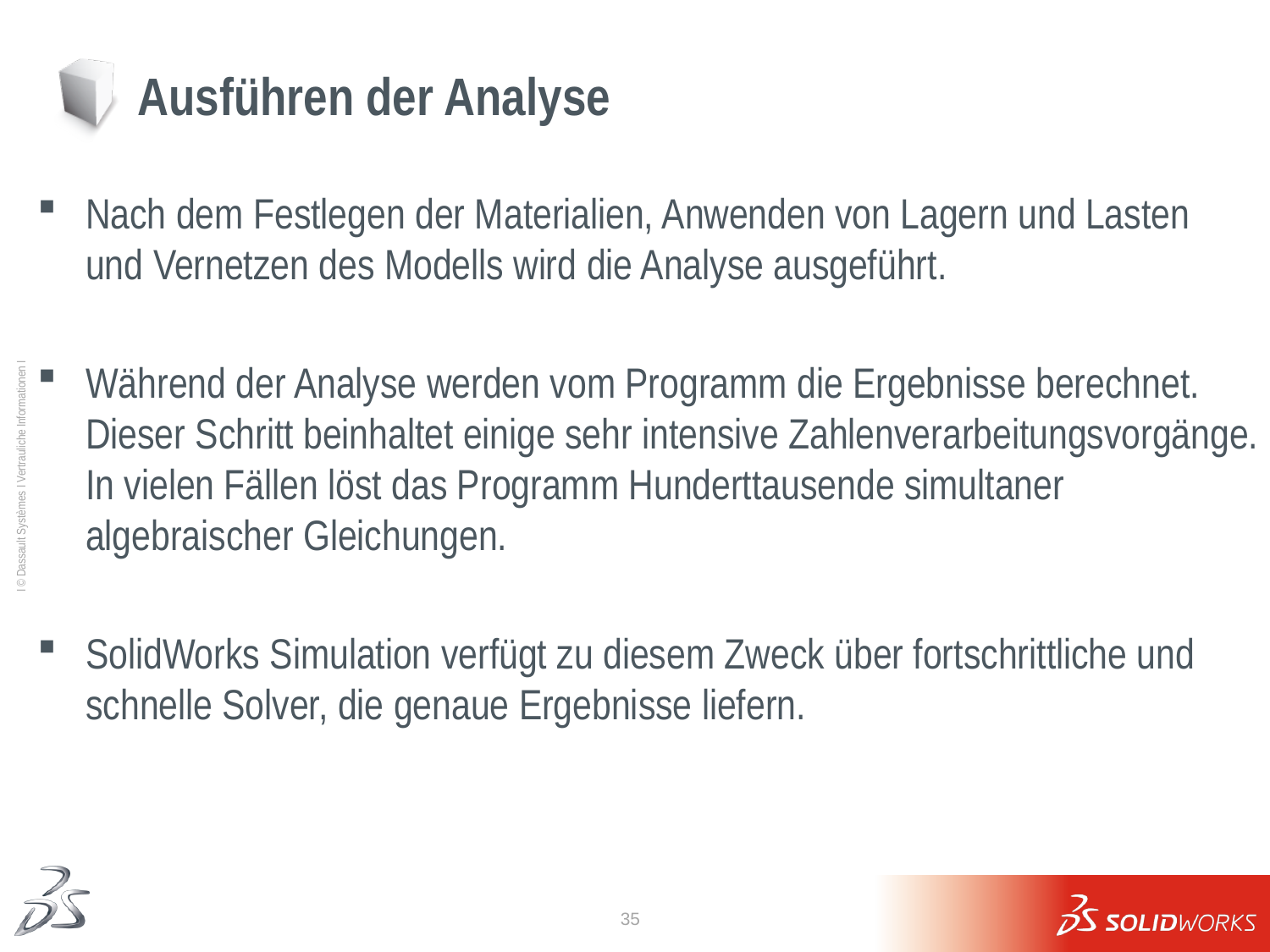

# Ausführen der Analyse
Nach dem Festlegen der Materialien, Anwenden von Lagern und Lasten und Vernetzen des Modells wird die Analyse ausgeführt.

Während der Analyse werden vom Programm die Ergebnisse berechnet. Dieser Schritt beinhaltet einige sehr intensive Zahlenverarbeitungsvorgänge. In vielen Fällen löst das Programm Hunderttausende simultaner algebraischer Gleichungen.

SolidWorks Simulation verfügt zu diesem Zweck über fortschrittliche und schnelle Solver, die genaue Ergebnisse liefern.